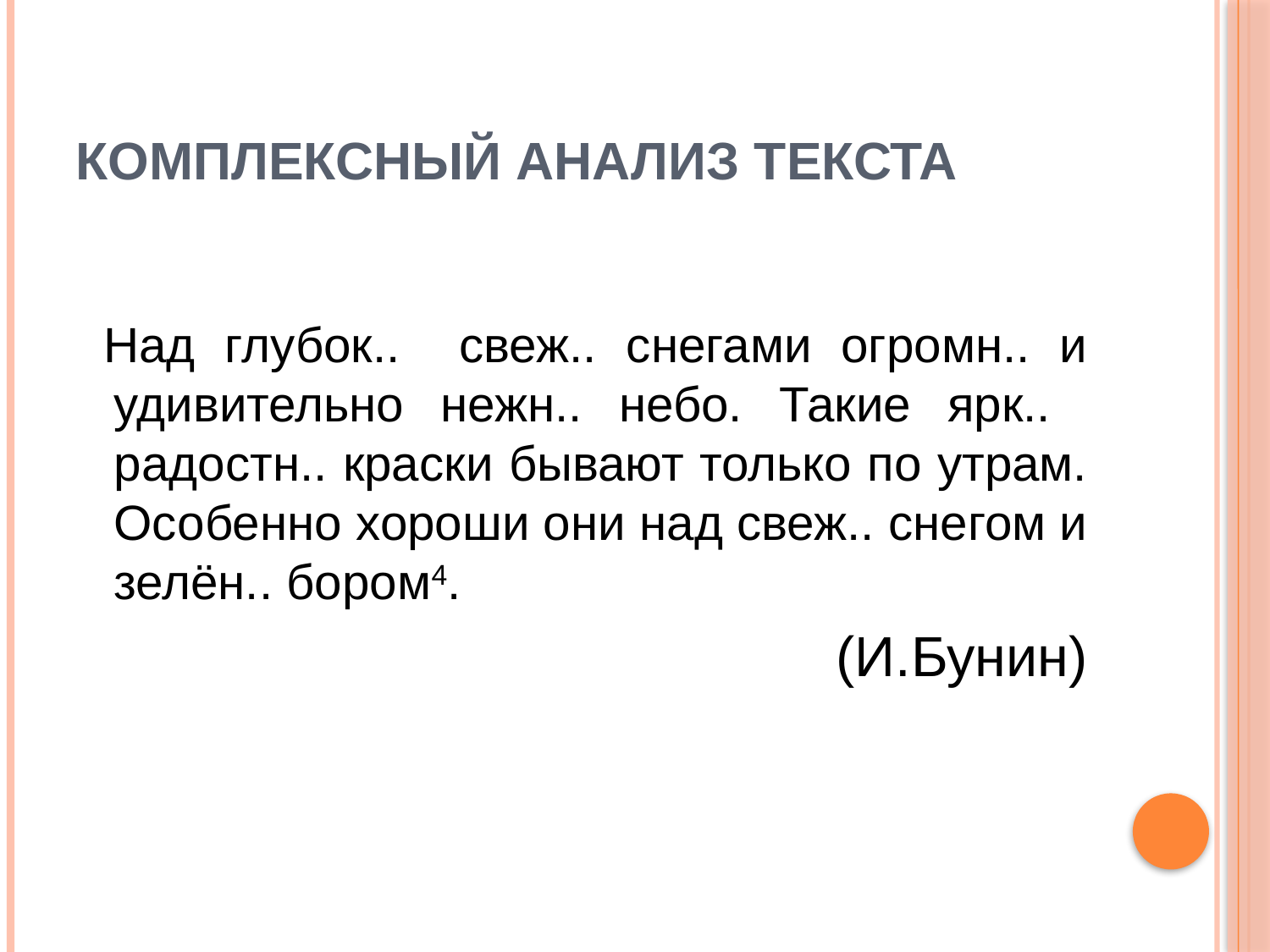

# Комплексный анализ текста
 Над глубок..  свеж.. снегами огромн.. и удивительно нежн.. небо. Такие ярк..  радостн.. краски бывают только по утрам. Особенно хороши они над свеж.. снегом и зелён.. бором4.
(И.Бунин)